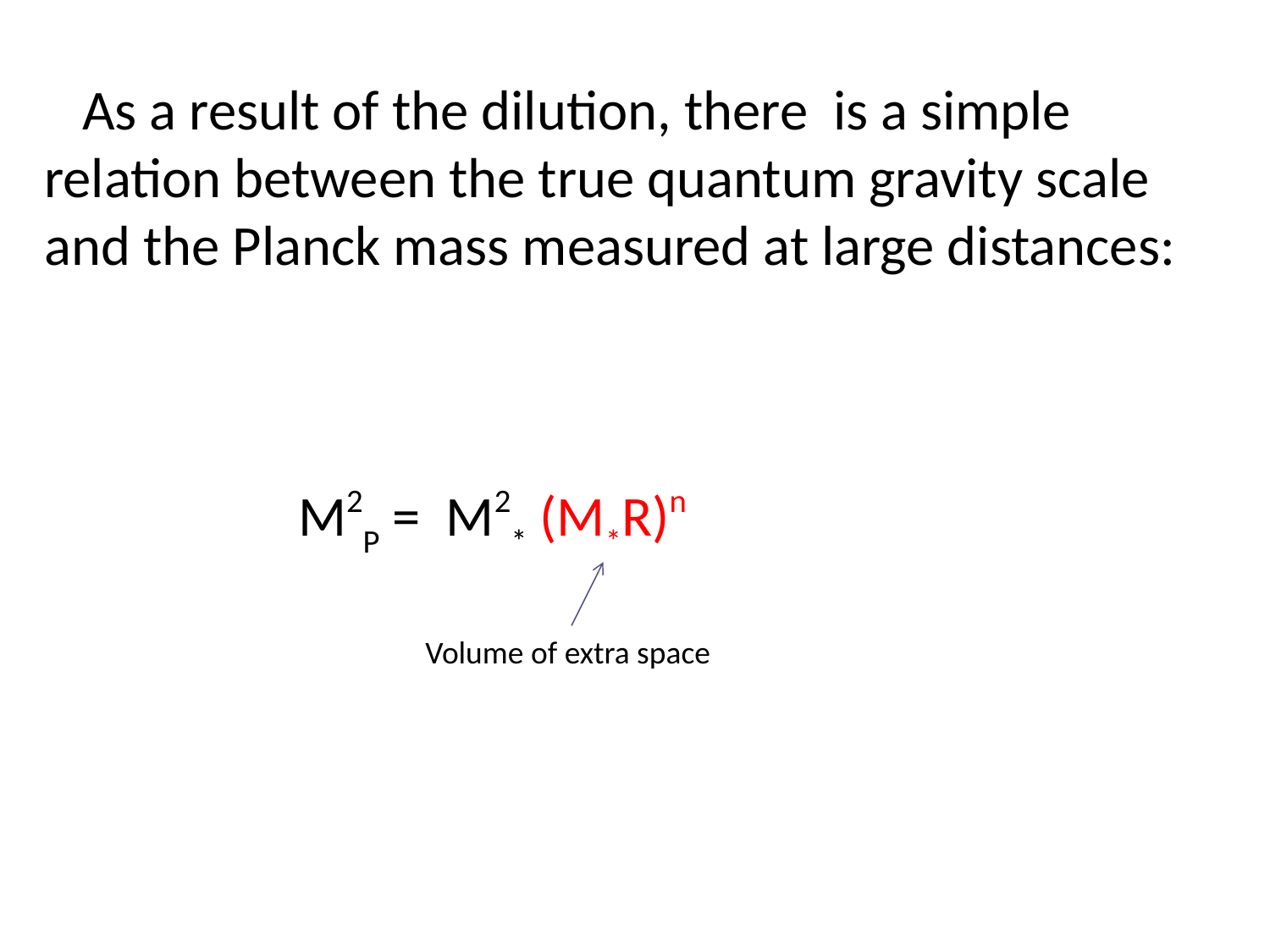

As a result of the dilution, there  is a simple relation between the true quantum gravity scale  and the Planck mass measured at large distances:

                    M2P =  M2* (M*R)n

Volume of extra space